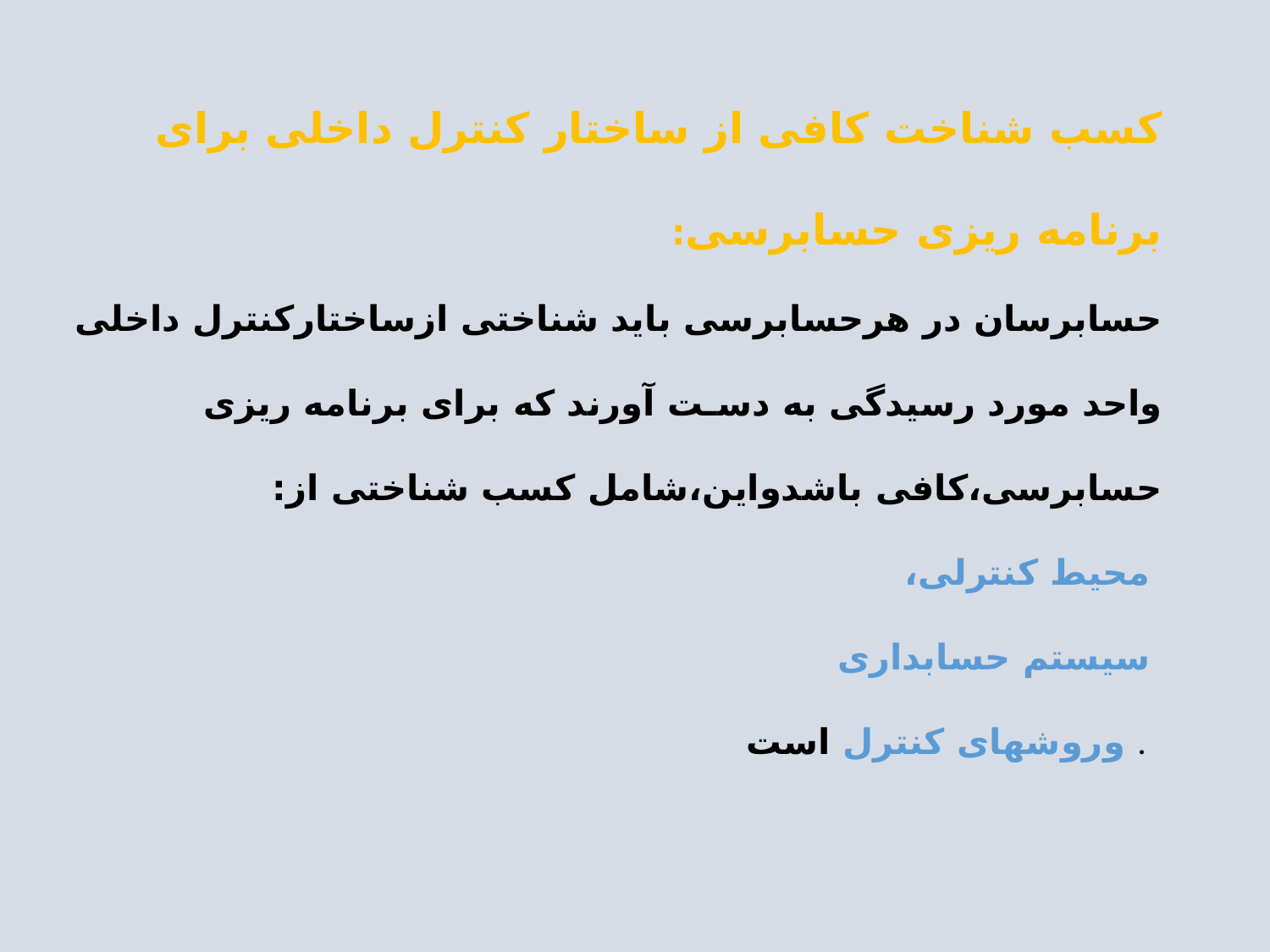

# کسب شناخت کافی از ساختار کنترل داخلی برای برنامه ریزی حسابرسی: حسابرسان در هرحسابرسی باید شناختی ازساختارکنترل داخلی واحد مورد رسیدگی به دسـت آورند که برای برنامه ریزی حسابرسی،کافی باشدواین،شامل کسب شناختی از: محیط کنترلی، سیستم حسابداری وروشهای کنترل است.